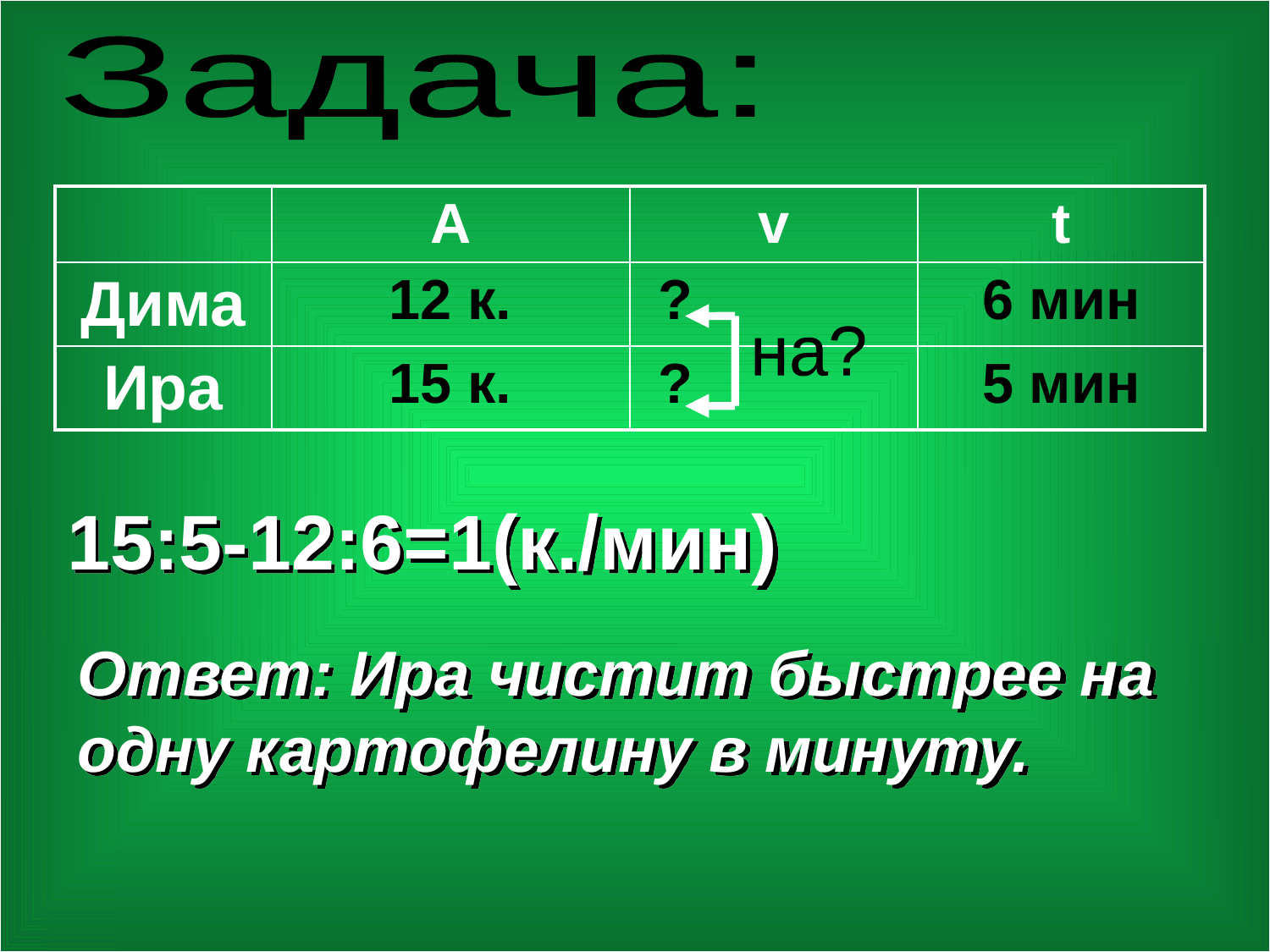

Задача:
|  | А | v | t |
| --- | --- | --- | --- |
| Дима | 12 к. | ? | 6 мин |
| Ира | 15 к. | ? | 5 мин |

на?

15:5-12:6=1(к./мин)
Ответ: Ира чистит быстрее на одну картофелину в минуту.